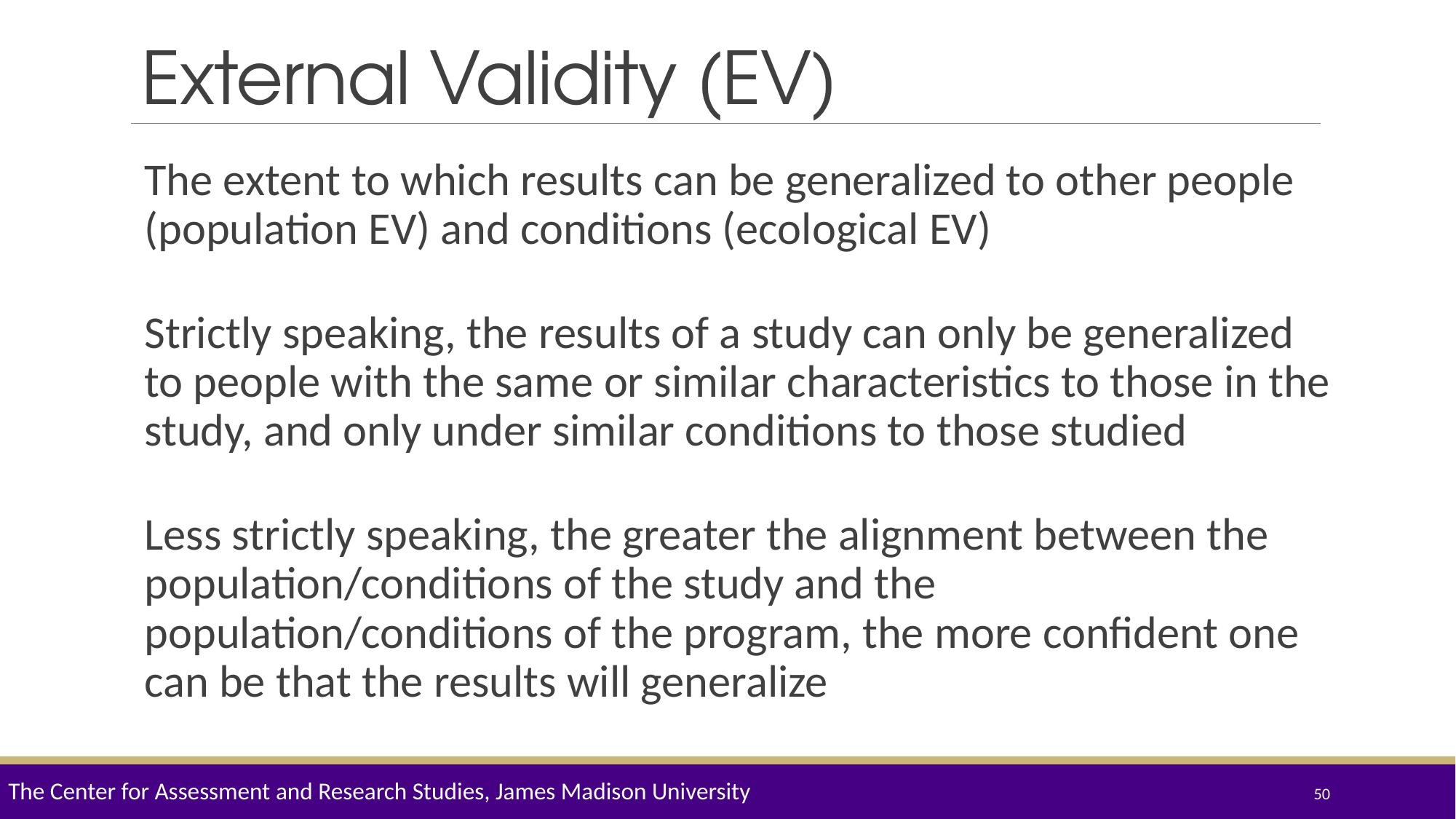

# External Validity (EV)
The extent to which results can be generalized to other people (population EV) and conditions (ecological EV)
Strictly speaking, the results of a study can only be generalized to people with the same or similar characteristics to those in the study, and only under similar conditions to those studied
Less strictly speaking, the greater the alignment between the population/conditions of the study and the population/conditions of the program, the more confident one can be that the results will generalize
The Center for Assessment and Research Studies, James Madison University
50